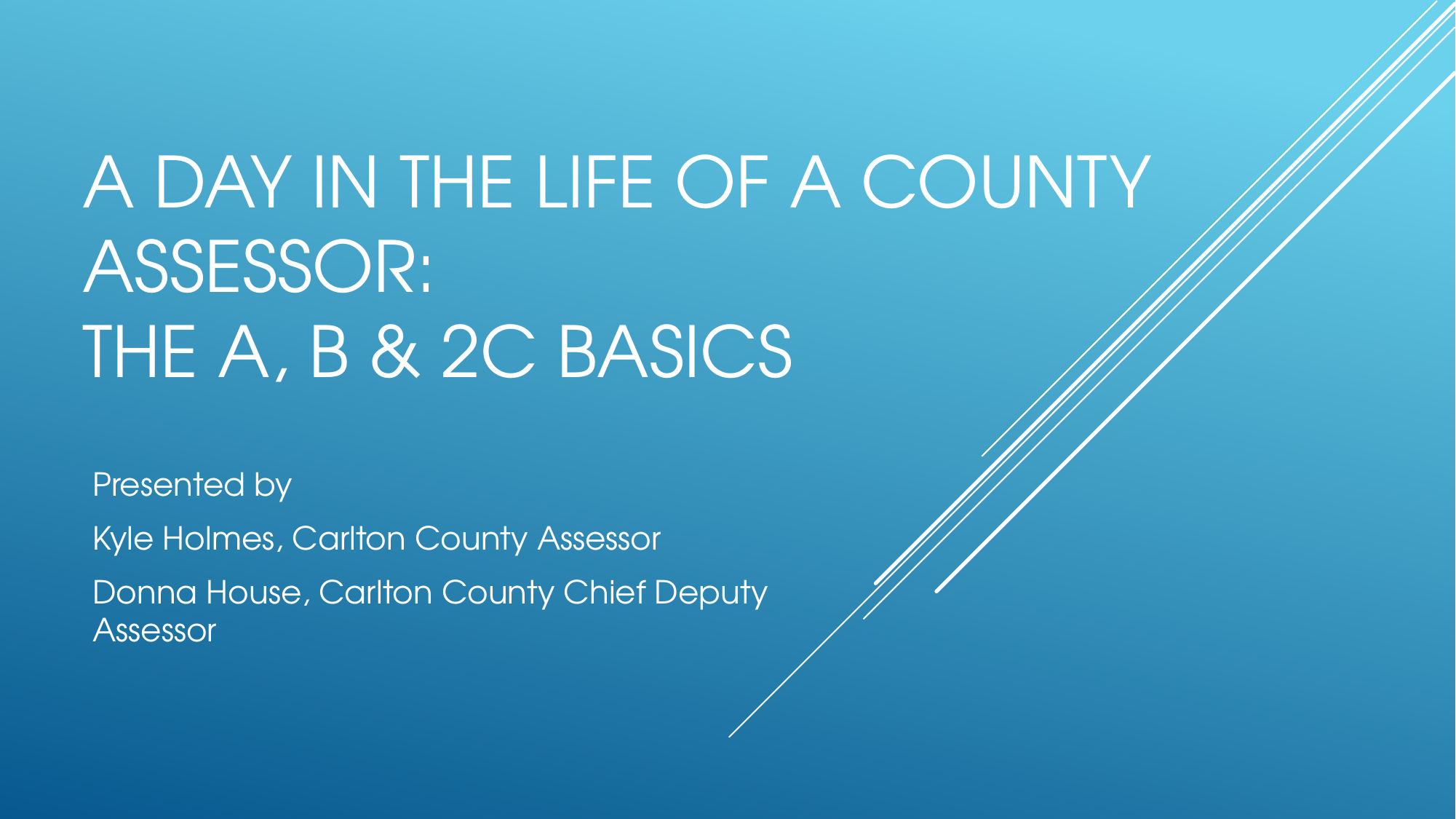

# A Day in the Life of a County Assessor: The A, B & 2C Basics
Presented by
Kyle Holmes, Carlton County Assessor
Donna House, Carlton County Chief Deputy Assessor